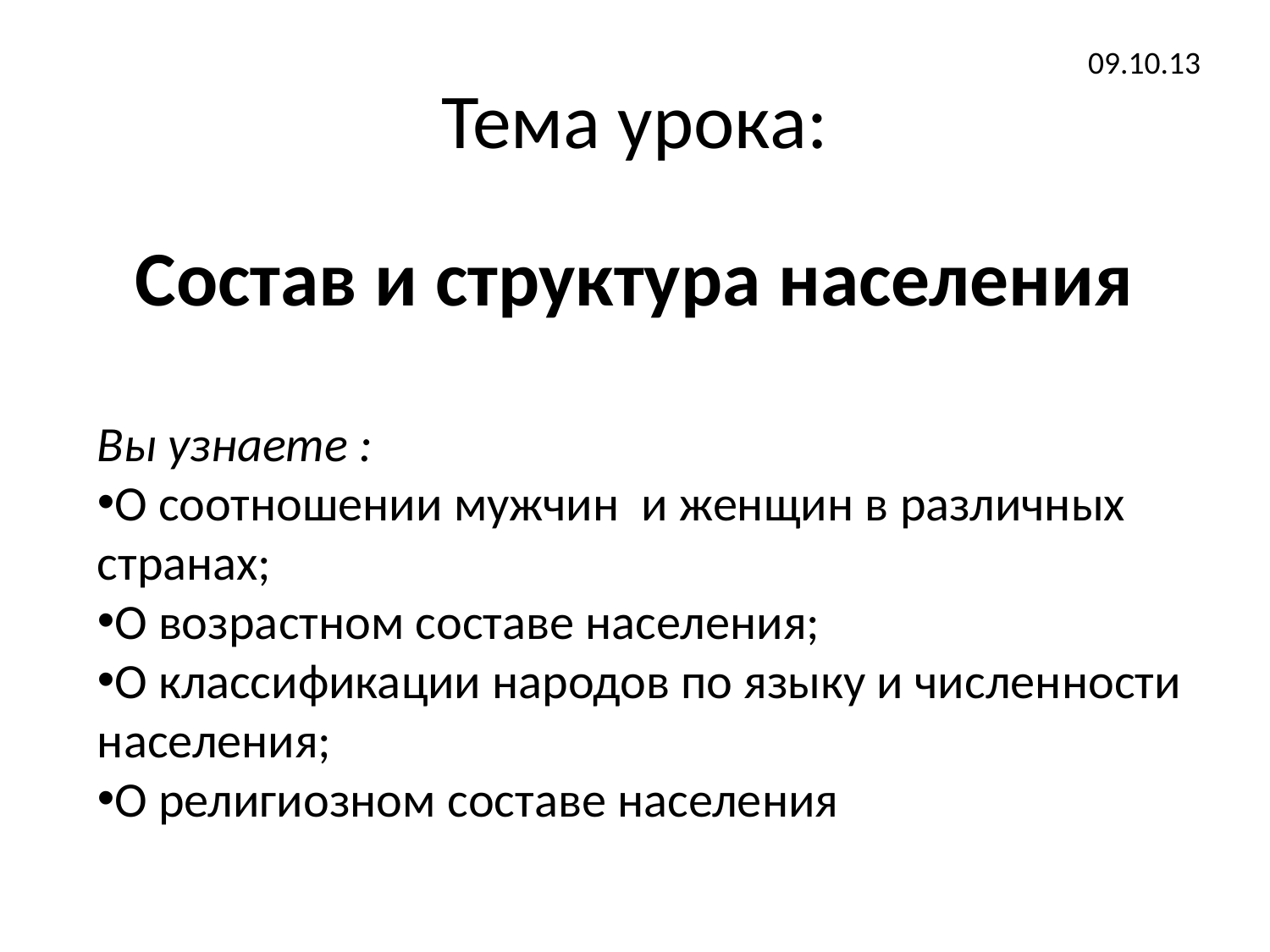

09.10.13
# Тема урока:
Состав и структура населения
Вы узнаете :
О соотношении мужчин  и женщин в различных странах;
О возрастном составе населения;
О классификации народов по языку и численности населения;
О религиозном составе населения